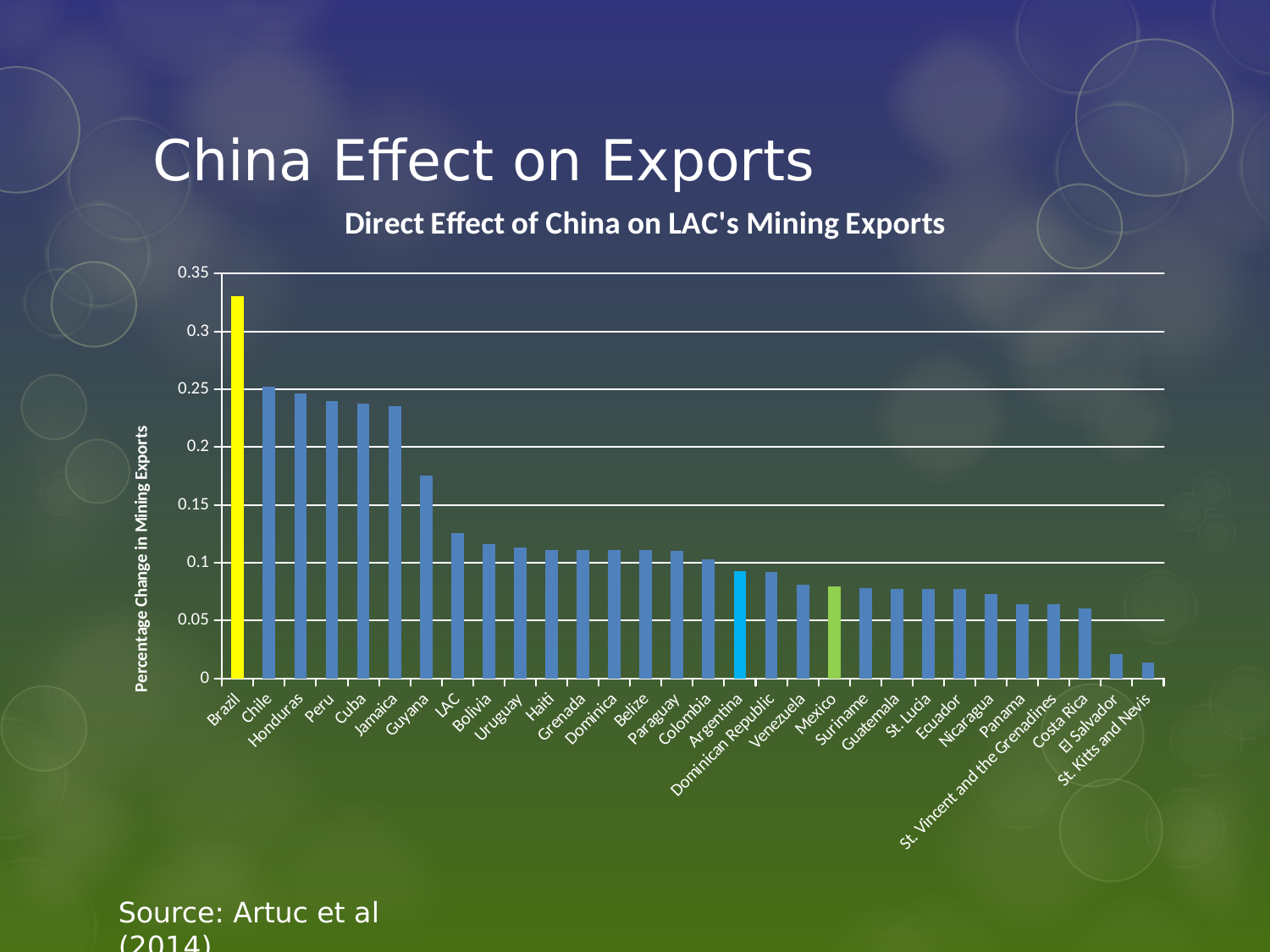

# China Effect on Exports

### Chart: Direct Effect of China on LAC's Mining Exports

| Category | Direct effect |
|---|---|
| Brazil | 0.3301968 |
| Chile | 0.2518851 |
| Honduras | 0.2461319 |
| Peru | 0.2398582 |
| Cuba | 0.2375078 |
| Jamaica | 0.2354765 |
| Guyana | 0.1753583 |
| LAC | 0.1253483 |
| Bolivia | 0.116371 |
| Uruguay | 0.1128868 |
| Haiti | 0.1111082 |
| Grenada | 0.1107669 |
| Dominica | 0.1106735 |
| Belize | 0.1106135 |
| Paraguay | 0.1104178 |
| Colombia | 0.1029586 |
| Argentina | 0.0924585 |
| Dominican Republic | 0.0915372 |
| Venezuela | 0.0811403 |
| Mexico | 0.0793093 |
| Suriname | 0.077819 |
| Guatemala | 0.0774505 |
| St. Lucia | 0.0770016 |
| Ecuador | 0.0769861 |
| Nicaragua | 0.0728448 |
| Panama | 0.06405 |
| St. Vincent and the Grenadines | 0.0639292 |
| Costa Rica | 0.0600555 |
| El Salvador | 0.0211641 |
| St. Kitts and Nevis | 0.0135902 |
Source: Artuc et al (2014)